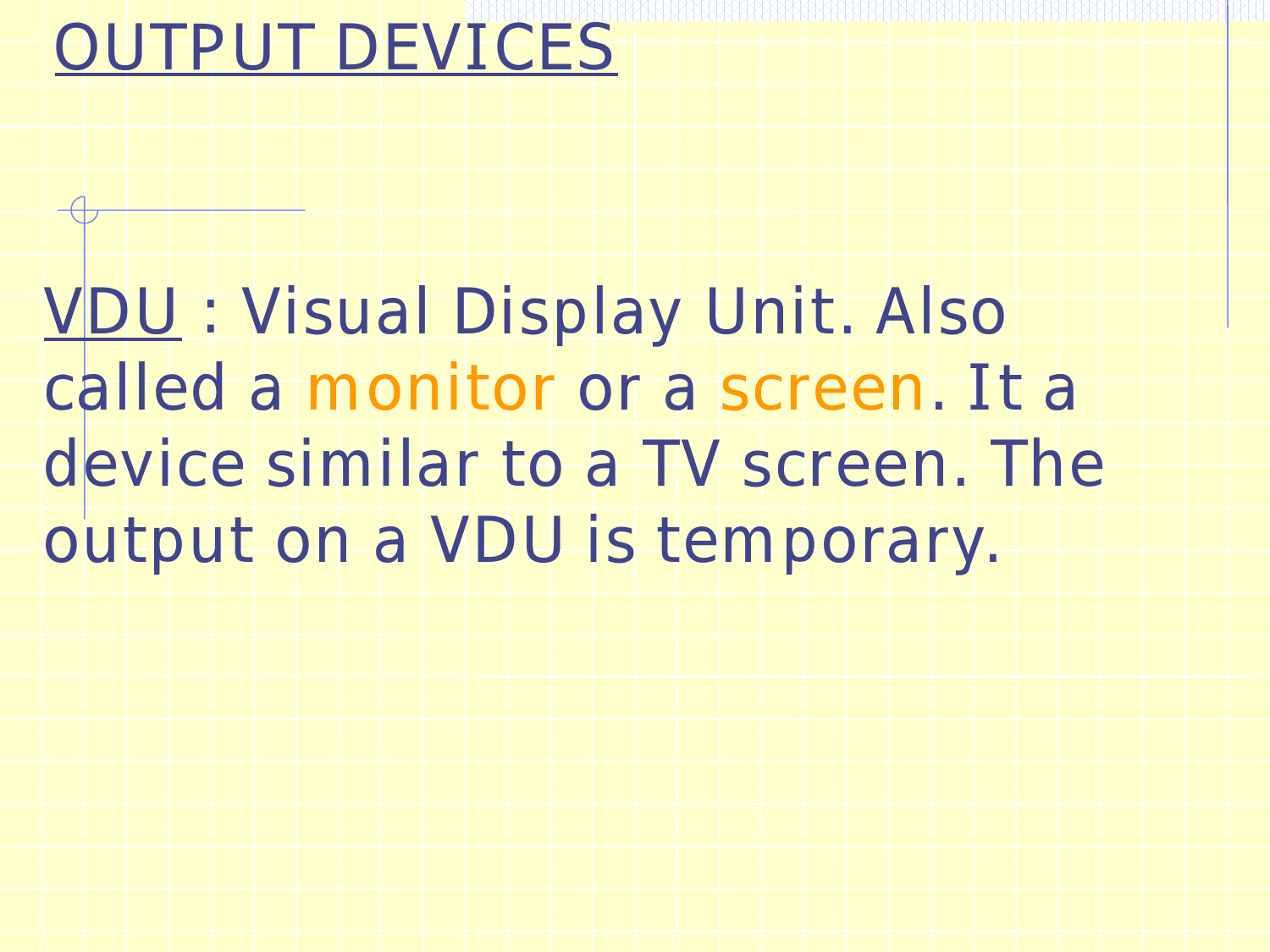

OUTPUT DEVICES
VDU : Visual Display Unit. Also called a monitor or a screen. It a device similar to a TV screen. The output on a VDU is temporary.